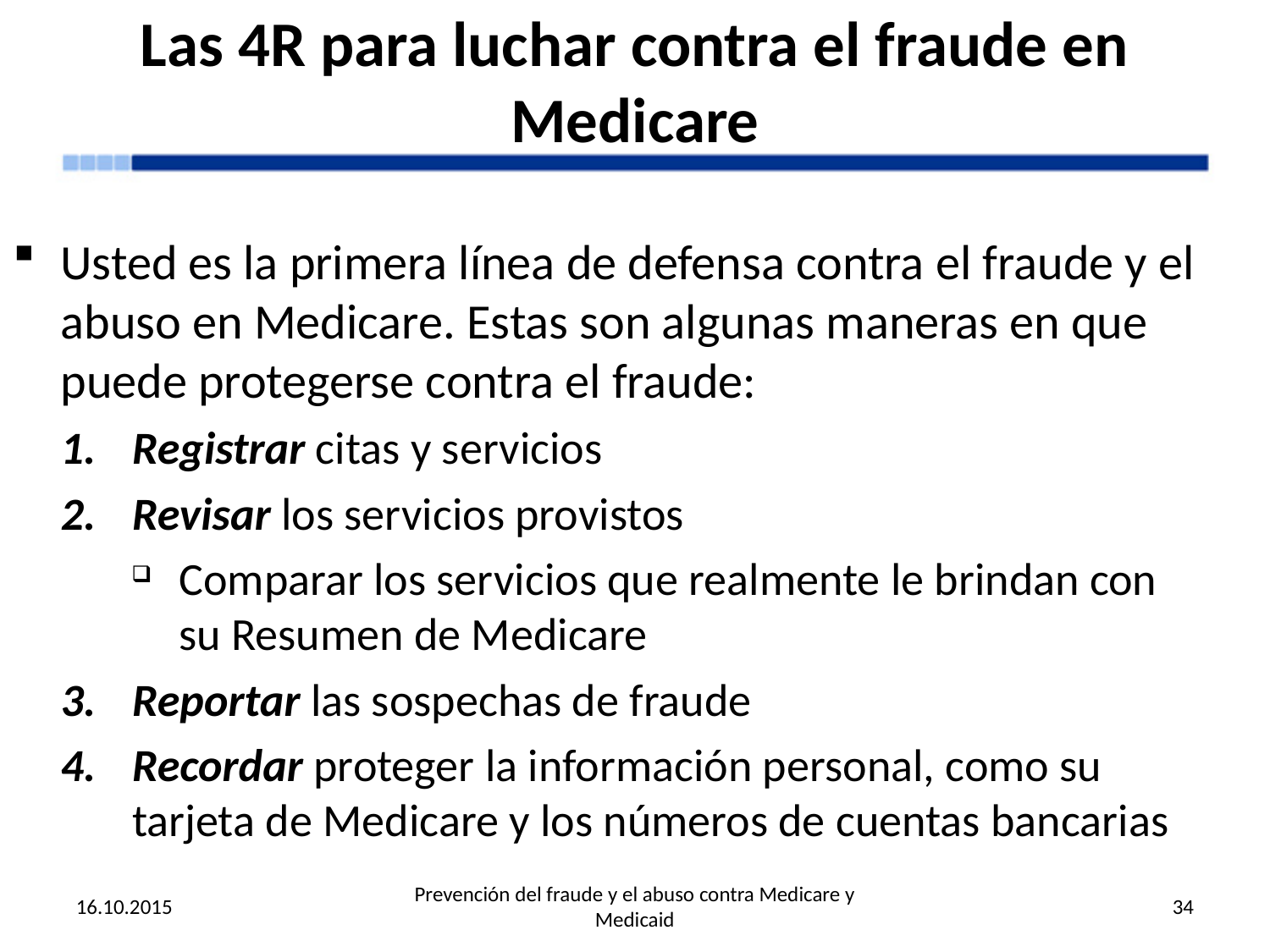

# Las 4R para luchar contra el fraude en Medicare
Usted es la primera línea de defensa contra el fraude y el abuso en Medicare. Estas son algunas maneras en que puede protegerse contra el fraude:
Registrar citas y servicios
Revisar los servicios provistos
Comparar los servicios que realmente le brindan con su Resumen de Medicare
Reportar las sospechas de fraude
Recordar proteger la información personal, como su tarjeta de Medicare y los números de cuentas bancarias

16.10.2015
Prevención del fraude y el abuso contra Medicare y Medicaid
34